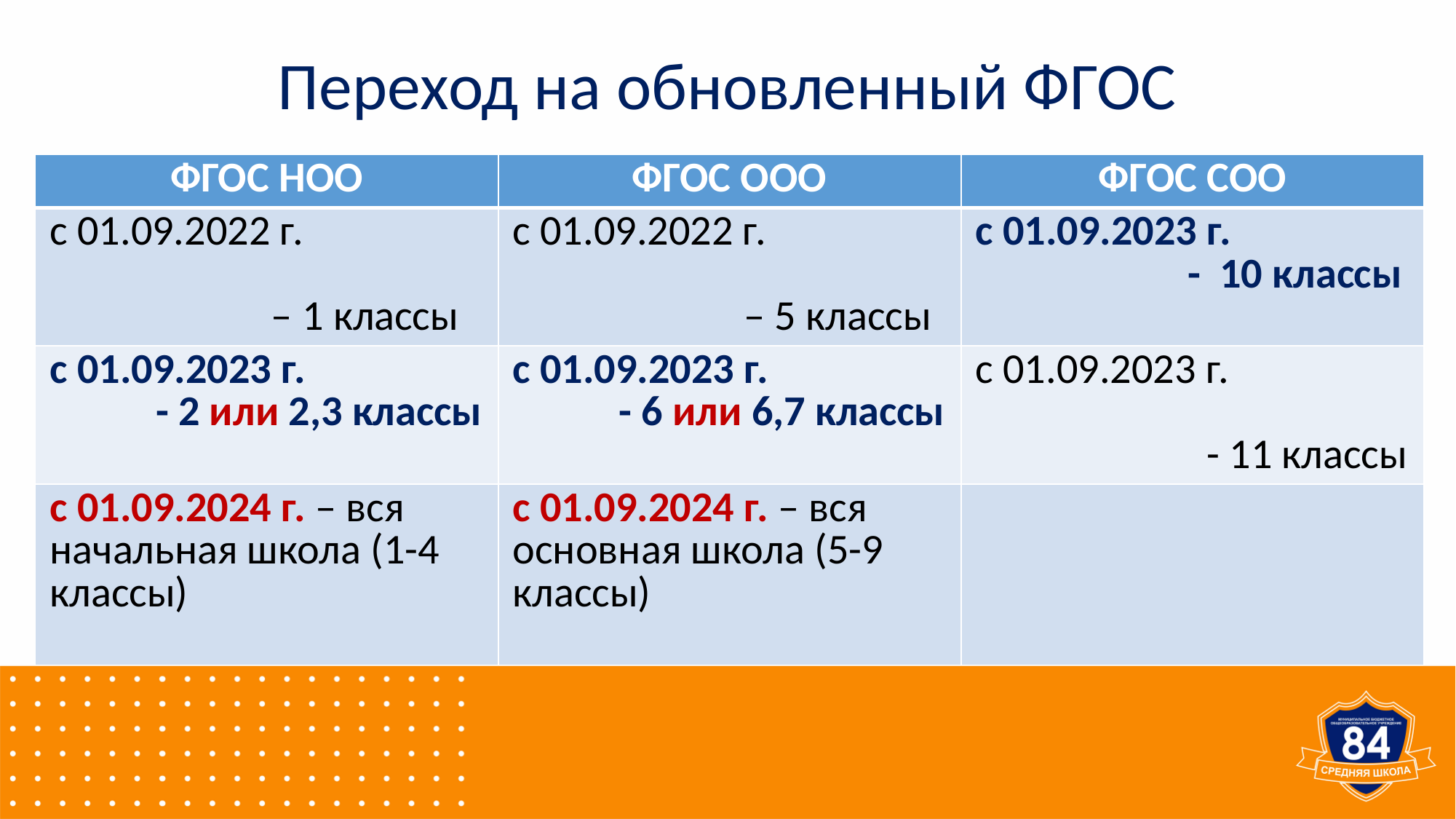

# Переход на обновленный ФГОС
| ФГОС НОО | ФГОС ООО | ФГОС СОО |
| --- | --- | --- |
| с 01.09.2022 г. – 1 классы | с 01.09.2022 г. – 5 классы | с 01.09.2023 г. - 10 классы |
| с 01.09.2023 г. - 2 или 2,3 классы | с 01.09.2023 г. - 6 или 6,7 классы | с 01.09.2023 г. - 11 классы |
| с 01.09.2024 г. – вся начальная школа (1-4 классы) | с 01.09.2024 г. – вся основная школа (5-9 классы) |  |